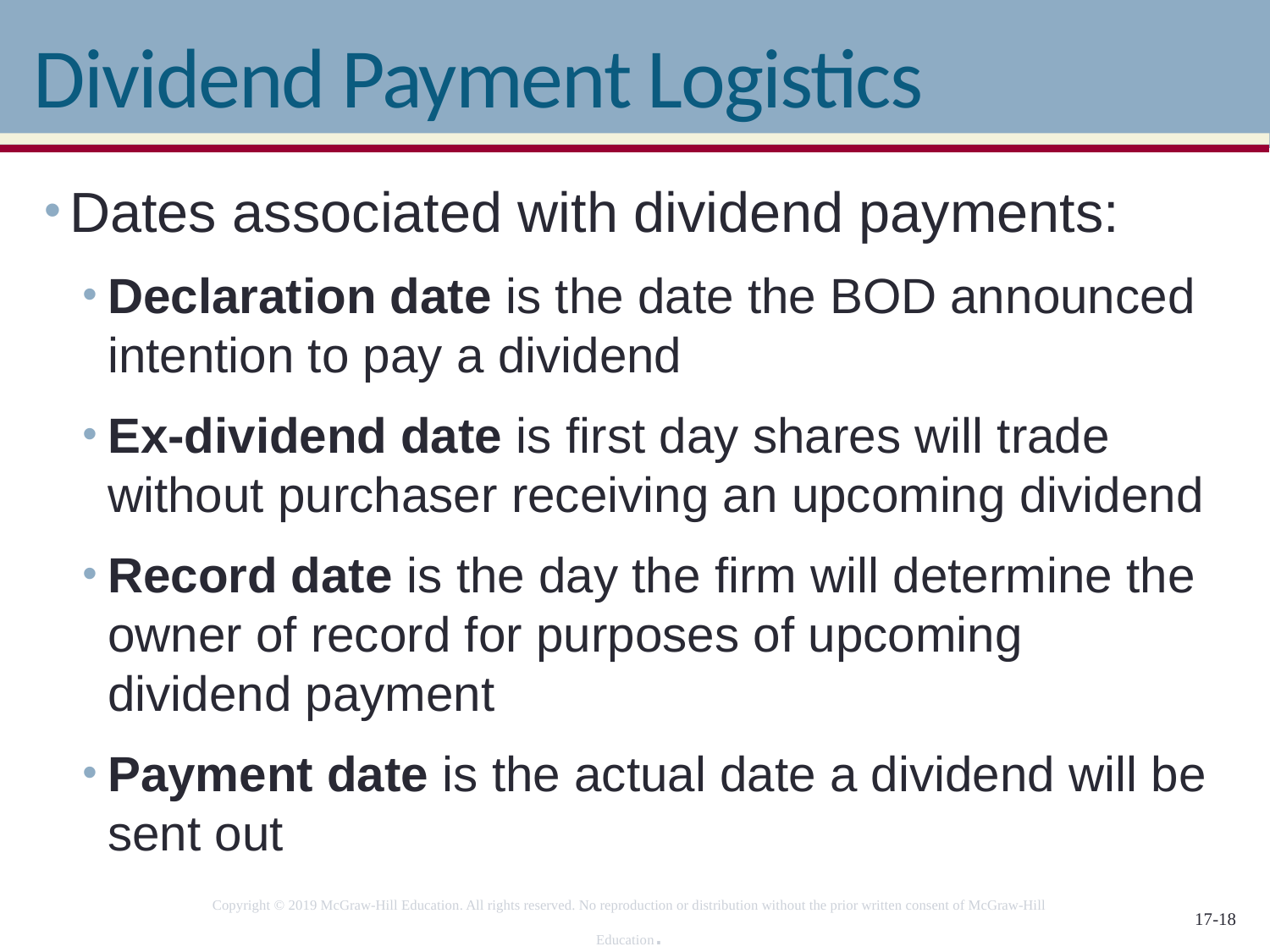

# Dividend Payment Logistics
Dates associated with dividend payments:
Declaration date is the date the BOD announced intention to pay a dividend
Ex-dividend date is first day shares will trade without purchaser receiving an upcoming dividend
Record date is the day the firm will determine the owner of record for purposes of upcoming dividend payment
Payment date is the actual date a dividend will be sent out
Copyright © 2019 McGraw-Hill Education. All rights reserved. No reproduction or distribution without the prior written consent of McGraw-Hill Education.